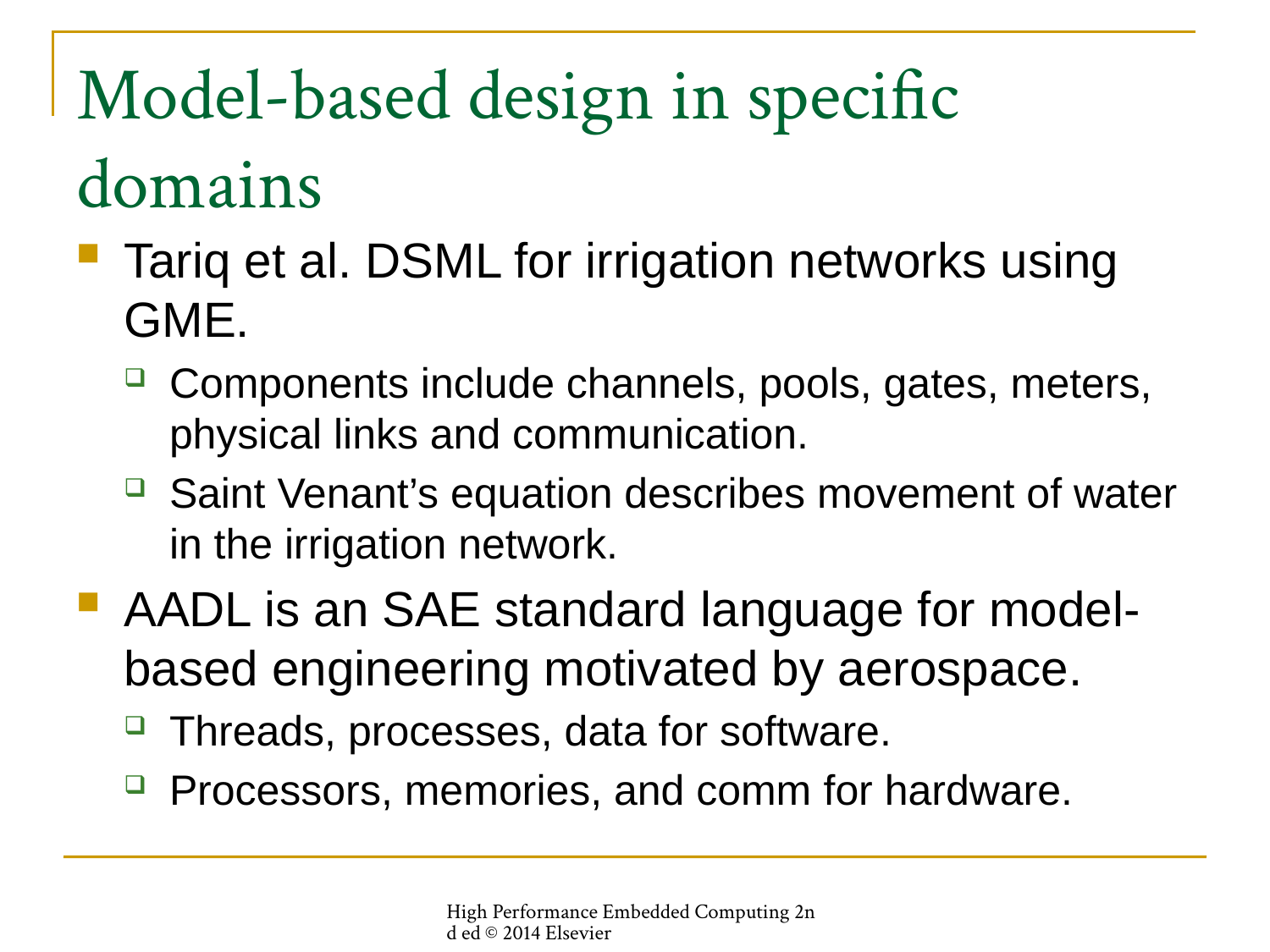

# Model-based design in specific domains
Tariq et al. DSML for irrigation networks using  GME.
Components include channels, pools, gates, meters, physical links and communication.
Saint Venant’s equation describes movement of water in the irrigation network.
AADL is an SAE standard language for model-based engineering motivated by aerospace.
Threads, processes, data for software.
Processors, memories, and comm for hardware.
High Performance Embedded Computing 2nd ed © 2014 Elsevier